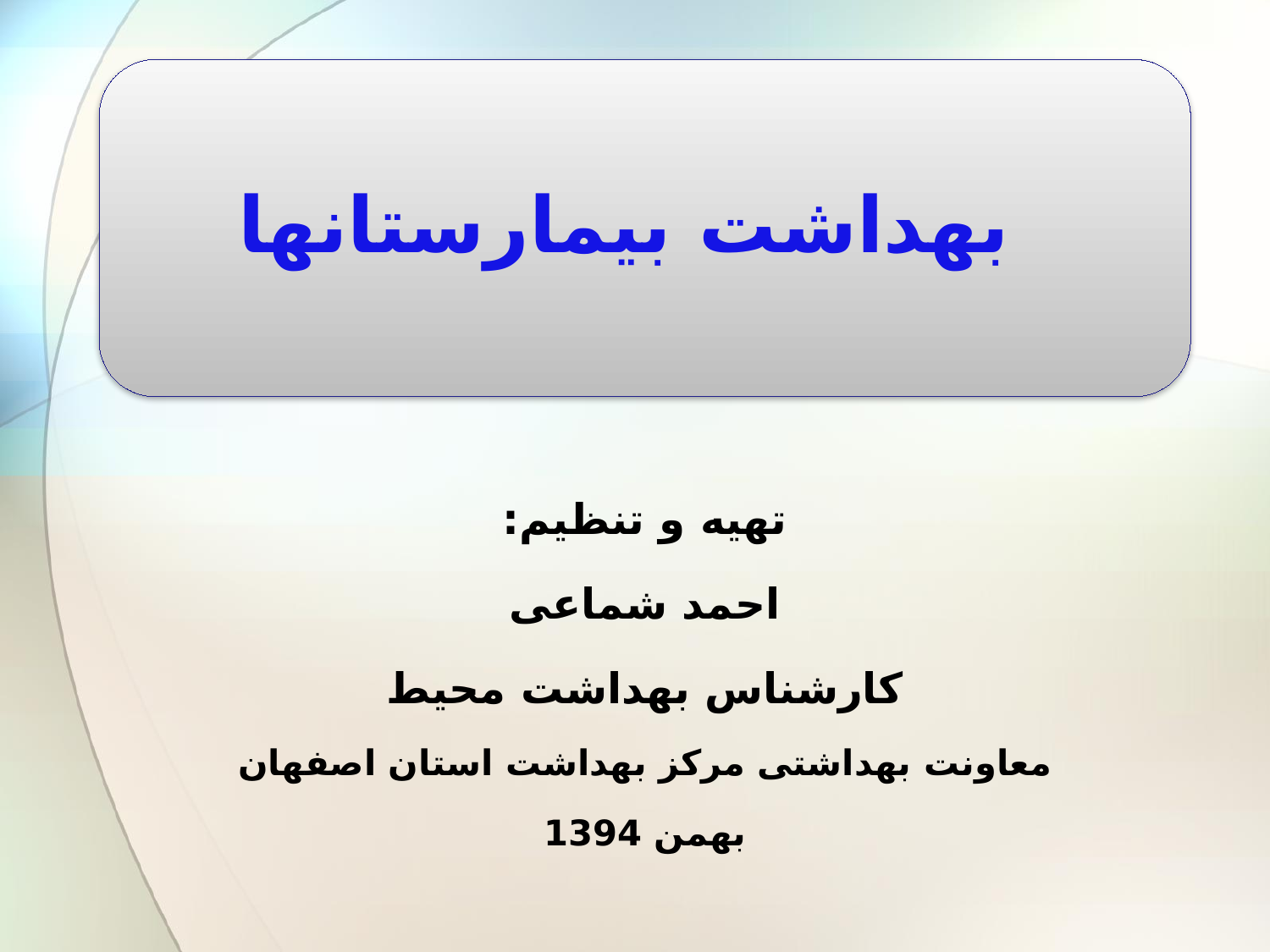

بهداشت بیمارستانها

تهیه و تنظیم:
احمد شماعی
کارشناس بهداشت محیط
معاونت بهداشتی مرکز بهداشت استان اصفهان
بهمن 1394